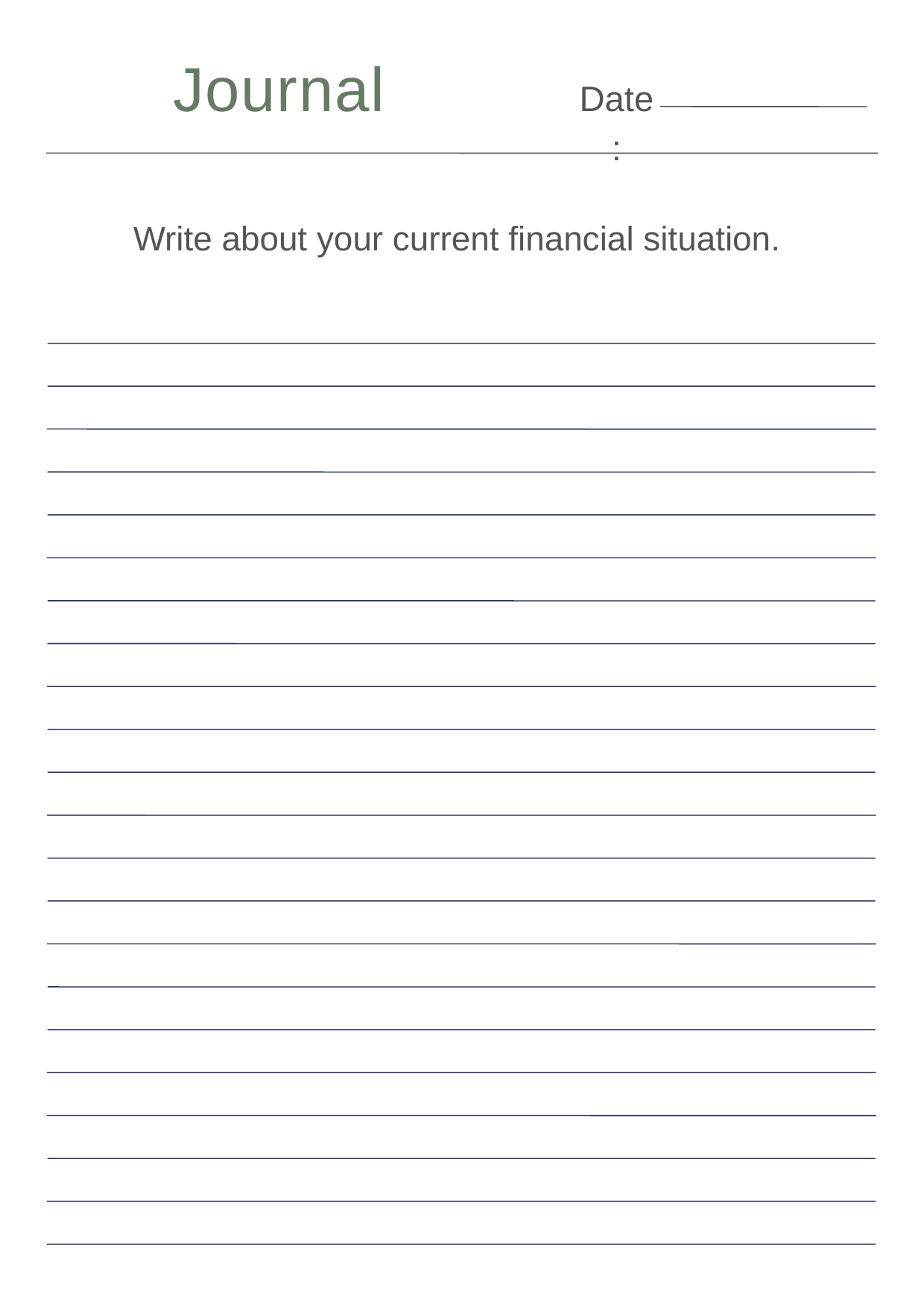

Journal
Date:

Write about your current financial situation.